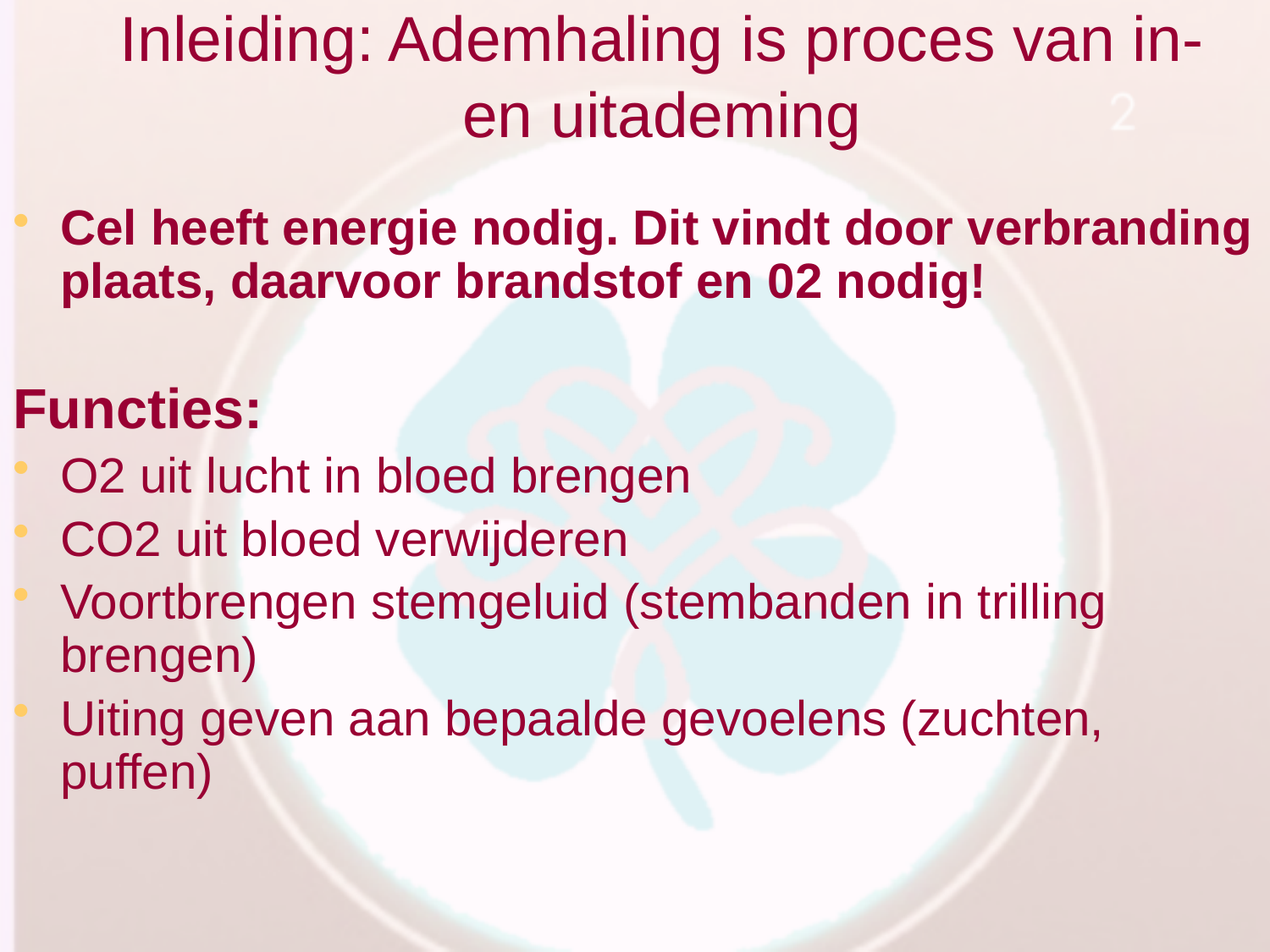

# Inleiding: Ademhaling is proces van in- en uitademing
Cel heeft energie nodig. Dit vindt door verbranding plaats, daarvoor brandstof en 02 nodig!
Functies:
O2 uit lucht in bloed brengen
CO2 uit bloed verwijderen
Voortbrengen stemgeluid (stembanden in trilling brengen)
Uiting geven aan bepaalde gevoelens (zuchten, puffen)